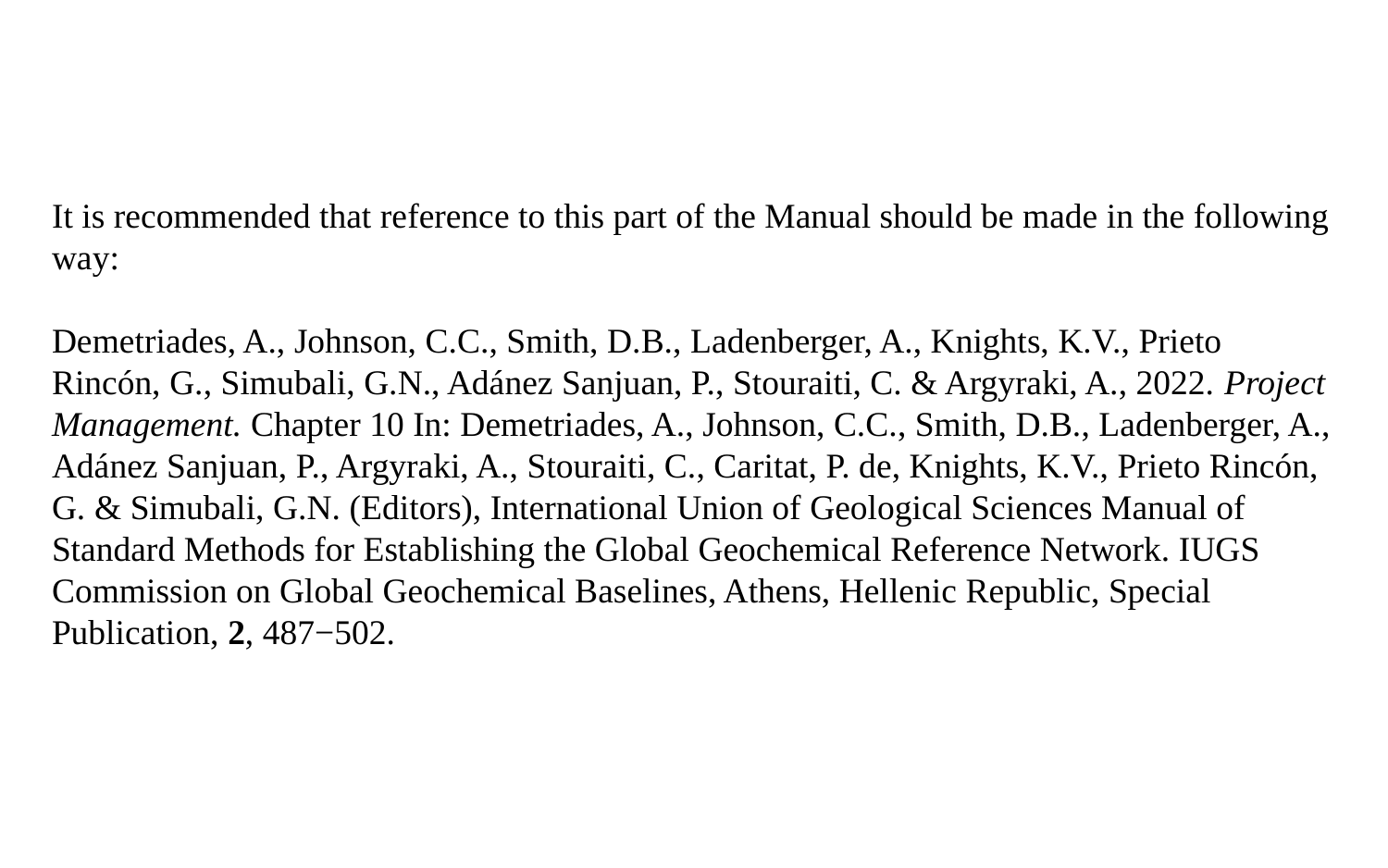

It is recommended that reference to this part of the Manual should be made in the following way:

Demetriades, A., Johnson, C.C., Smith, D.B., Ladenberger, A., Knights, K.V., Prieto Rincón, G., Simubali, G.N., Adánez Sanjuan, P., Stouraiti, C. & Argyraki, A., 2022. Project Management. Chapter 10 In: Demetriades, A., Johnson, C.C., Smith, D.B., Ladenberger, A., Adánez Sanjuan, P., Argyraki, A., Stouraiti, C., Caritat, P. de, Knights, K.V., Prieto Rincón, G. & Simubali, G.N. (Editors), International Union of Geological Sciences Manual of Standard Methods for Establishing the Global Geochemical Reference Network. IUGS Commission on Global Geochemical Baselines, Athens, Hellenic Republic, Special Publication, 2, 487−502.